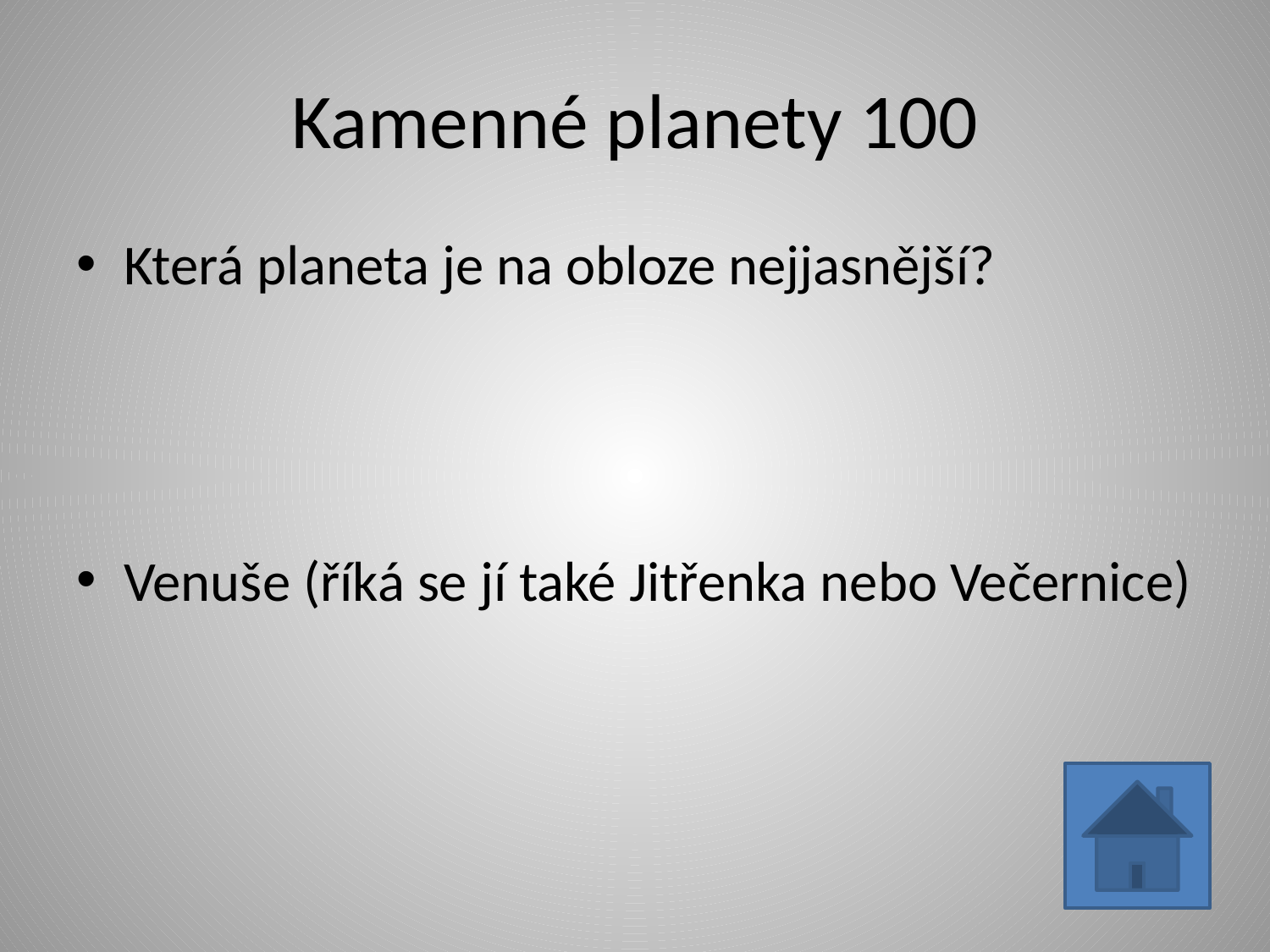

# Kamenné planety 100
Která planeta je na obloze nejjasnější?

Venuše (říká se jí také Jitřenka nebo Večernice)